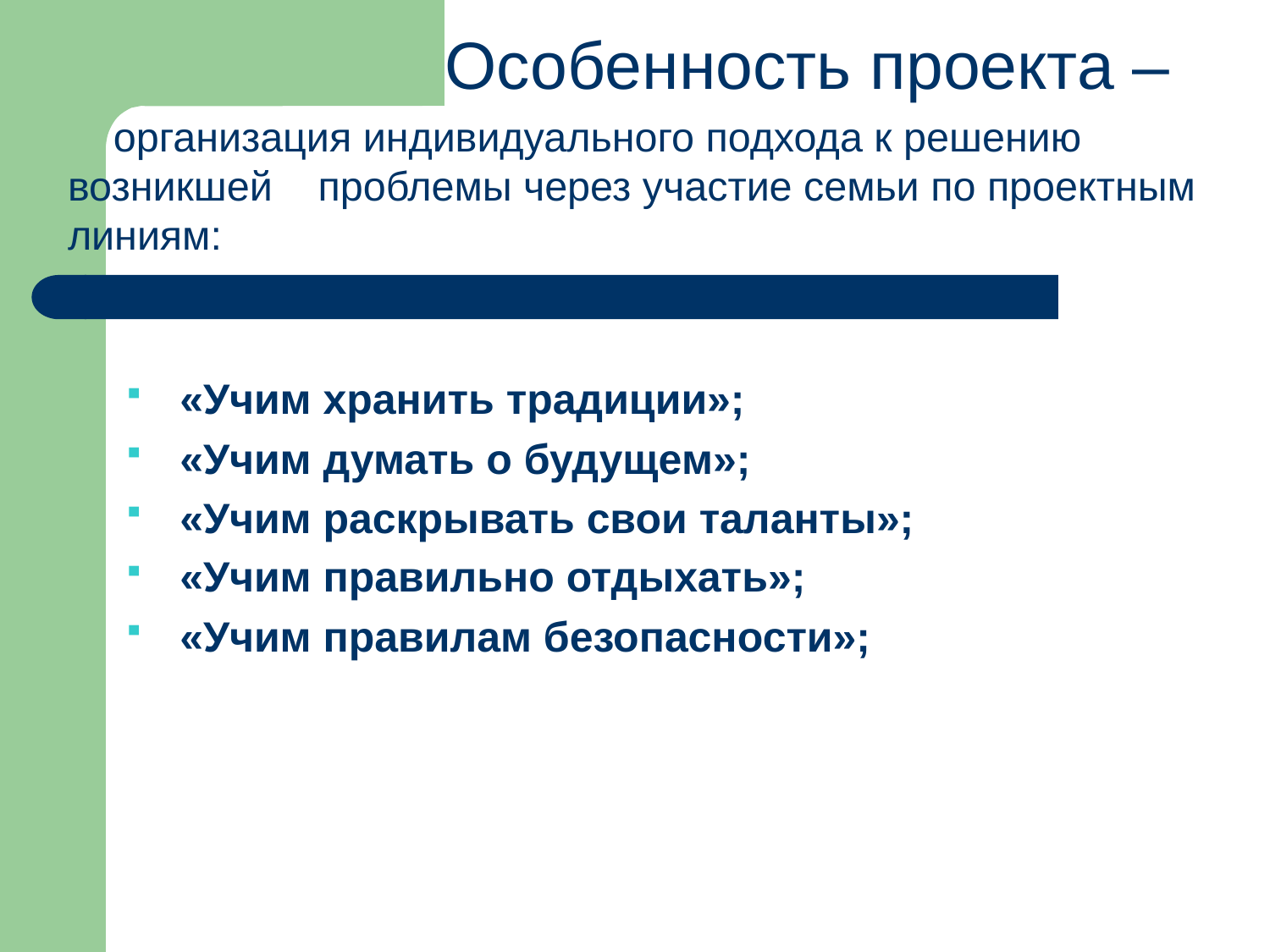

Особенность проекта –
    организация индивидуального подхода к решению возникшей    проблемы через участие семьи по проектным линиям:
«Учим хранить традиции»;
«Учим думать о будущем»;
«Учим раскрывать свои таланты»;
«Учим правильно отдыхать»;
«Учим правилам безопасности»;